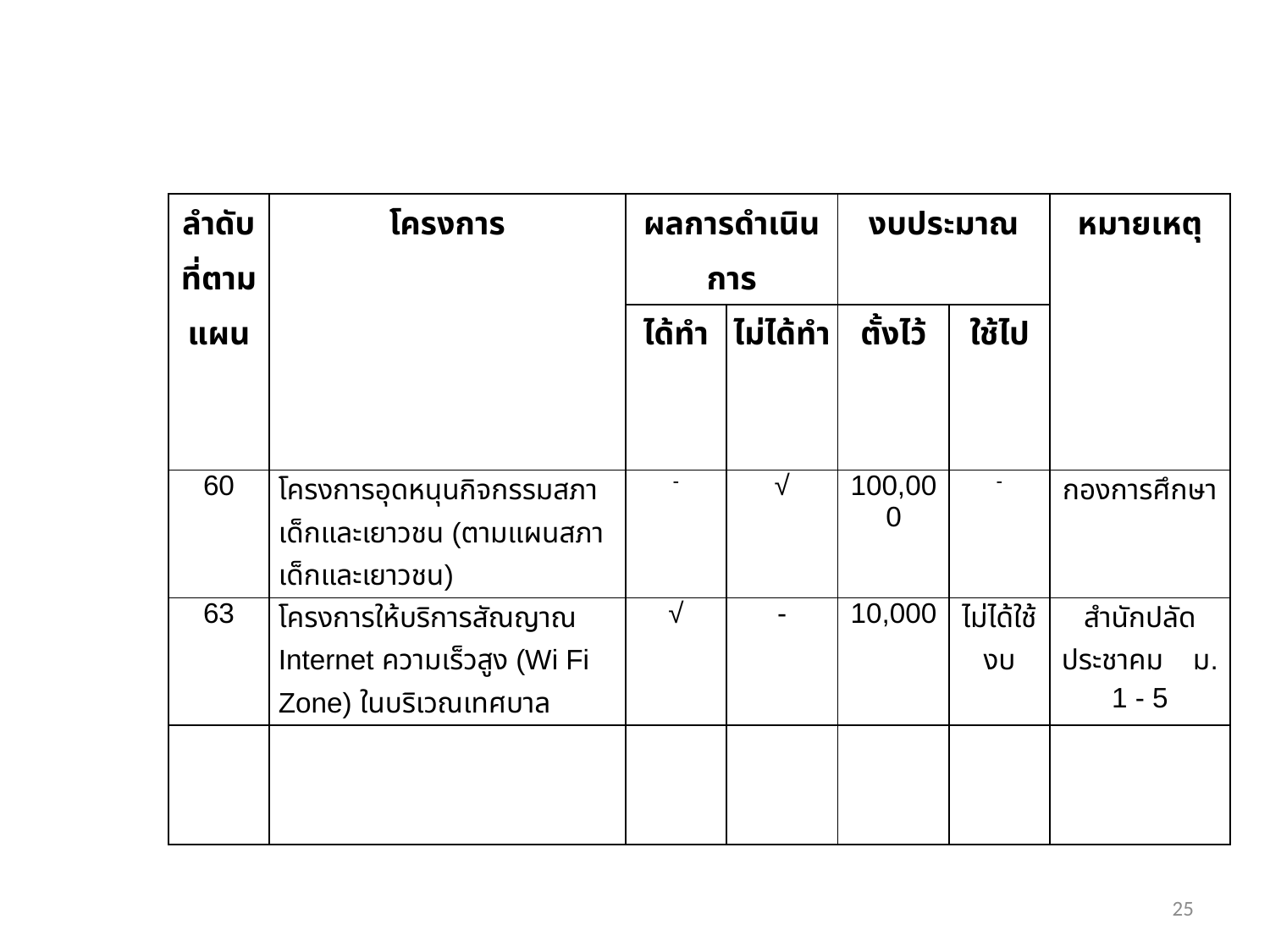

| ลำดับที่ตามแผน | โครงการ | ผลการดำเนินการ |  | งบประมาณ |  | หมายเหตุ |
| --- | --- | --- | --- | --- | --- | --- |
|  |  | ได้ทำ | ไม่ได้ทำ | ตั้งไว้ | ใช้ไป |  |
| 60 | โครงการอุดหนุนกิจกรรมสภาเด็กและเยาวชน (ตามแผนสภาเด็กและเยาวชน) | - | √ | 100,000 | - | กองการศึกษา |
| 63 | โครงการให้บริการสัณญาณ Internet ความเร็วสูง (Wi Fi Zone) ในบริเวณเทศบาล | √ | - | 10,000 | ไม่ได้ใช้งบ | สำนักปลัด ประชาคม ม. 1 - 5 |
|  |  |  |  |  |  |  |
25